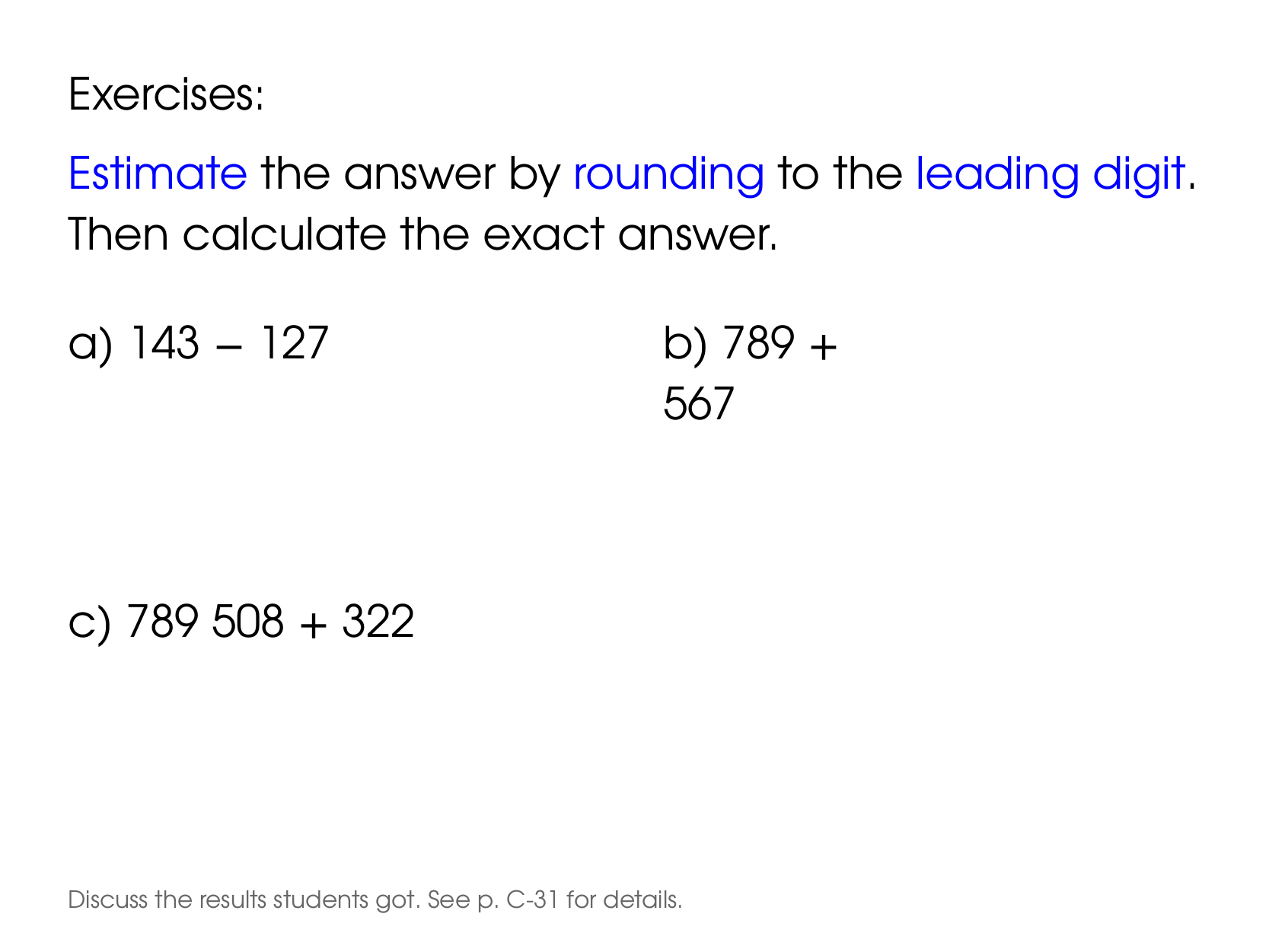

Exercises:
Estimate the answer by rounding to the leading digit. Then calculate the exact answer.
a) 143 − 127
b) 789 + 567
c) 789 508 + 322
Discuss the results students got. See p. C-31 for details.